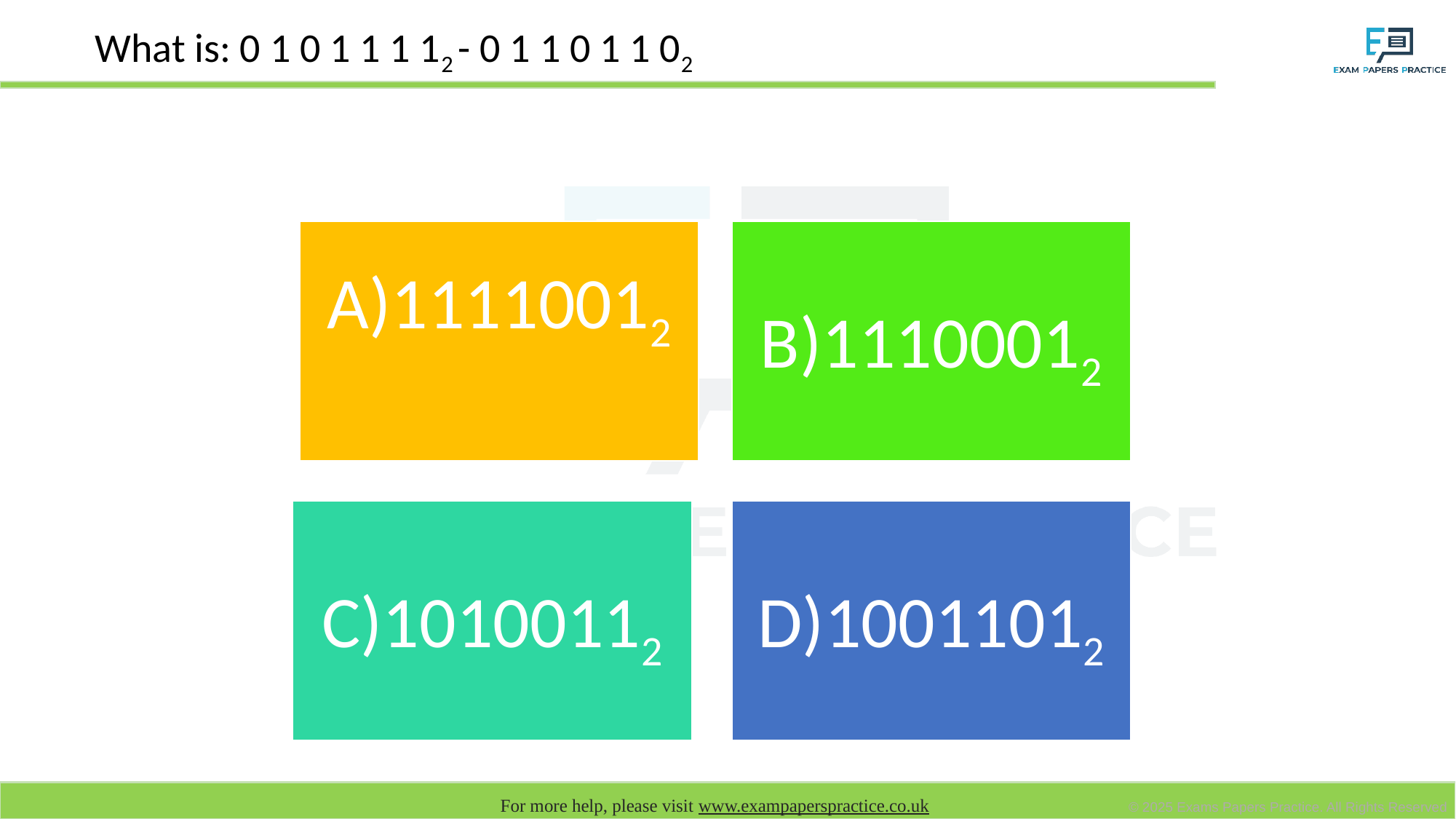

# What is: 0 1 0 1 1 1 12 - 0 1 1 0 1 1 02
A)11110012
B)11100012
C)10100112
D)10011012